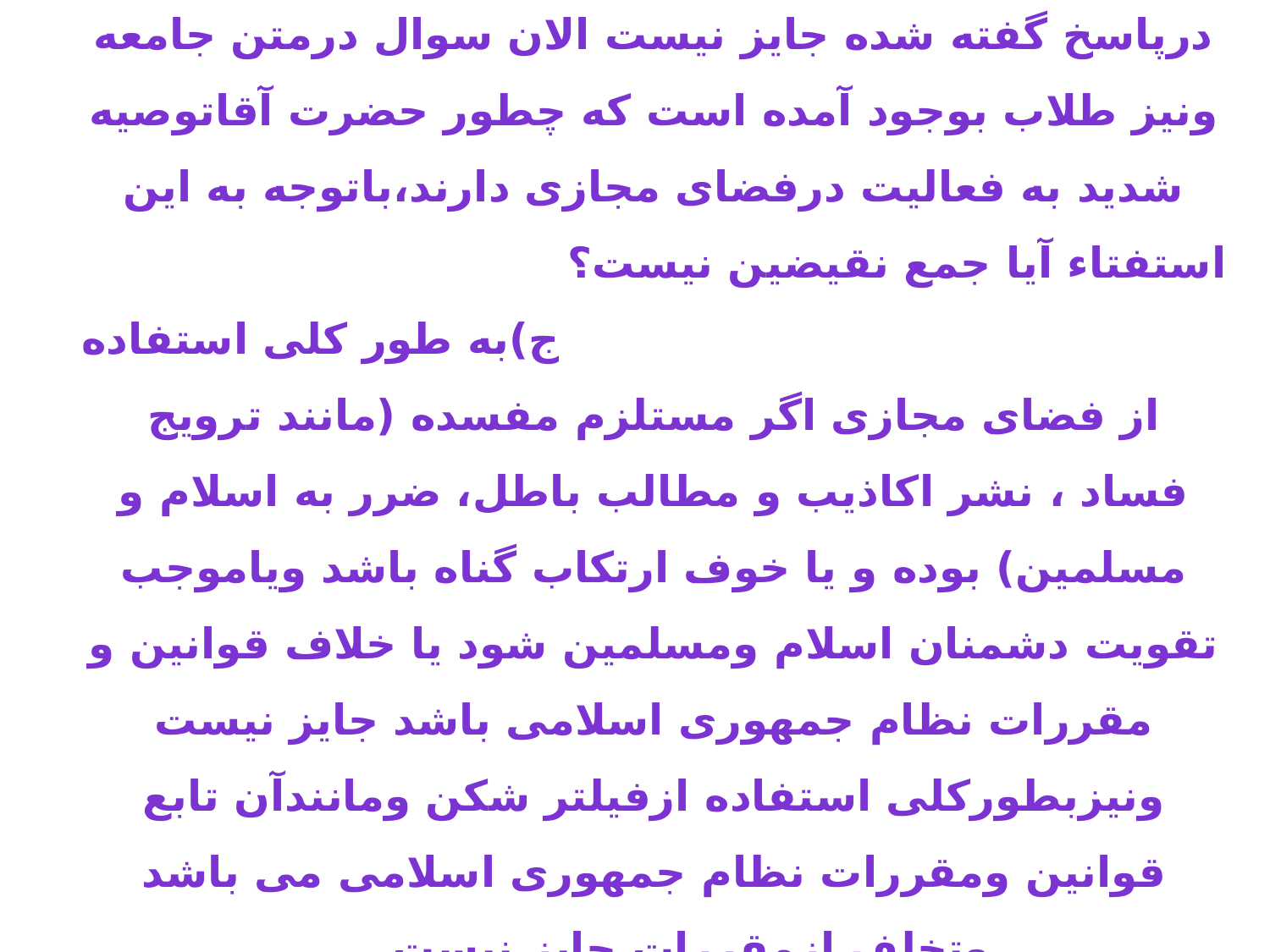

# س14) استفتائی ازدفتر حضرت آقاشده بود نسبت به فعالیت درفضای مجازی بااستفاده از فیلترشکن که درپاسخ گفته شده جایز نیست الان سوال درمتن جامعه ونیز طلاب بوجود آمده است که چطور حضرت آقاتوصیه شدید به فعالیت درفضای مجازی دارند،باتوجه به این استفتاء آیا جمع نقیضین نیست؟                                                                               ج)به طور کلی استفاده از فضای مجازی اگر مستلزم مفسده (مانند ترویج فساد ، نشر اکاذیب و مطالب باطل، ضرر به اسلام و مسلمین) بوده و یا خوف ارتکاب گناه باشد ویاموجب تقویت دشمنان اسلام ومسلمین شود یا خلاف قوانین و مقررات نظام جمهوری اسلامی باشد جایز نیست ونیزبطورکلی استفاده ازفیلتر شکن ومانندآن تابع قوانین ومقررات نظام جمهوری اسلامی می باشد وتخلف ازمقررات جایز نیست .